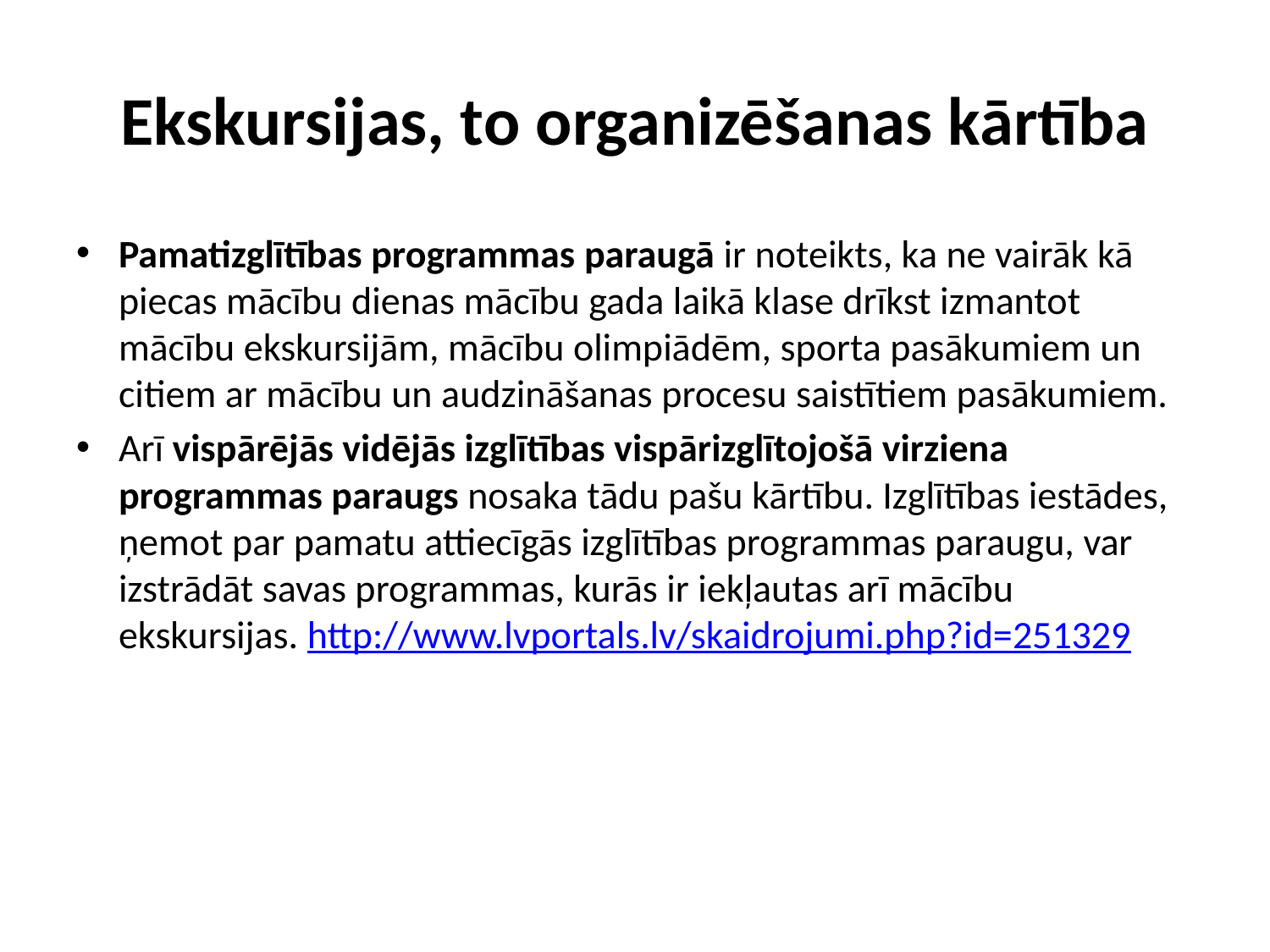

# Ekskursijas, to organizēšanas kārtība
Pamatizglītības programmas paraugā ir noteikts, ka ne vairāk kā piecas mācību dienas mācību gada laikā klase drīkst izmantot mācību ekskursijām, mācību olimpiādēm, sporta pasākumiem un citiem ar mācību un audzināšanas procesu saistītiem pasākumiem.
Arī vispārējās vidējās izglītības vispārizglītojošā virziena programmas paraugs nosaka tādu pašu kārtību. Izglītības iestādes, ņemot par pamatu attiecīgās izglītības programmas paraugu, var izstrādāt savas programmas, kurās ir iekļautas arī mācību ekskursijas. http://www.lvportals.lv/skaidrojumi.php?id=251329